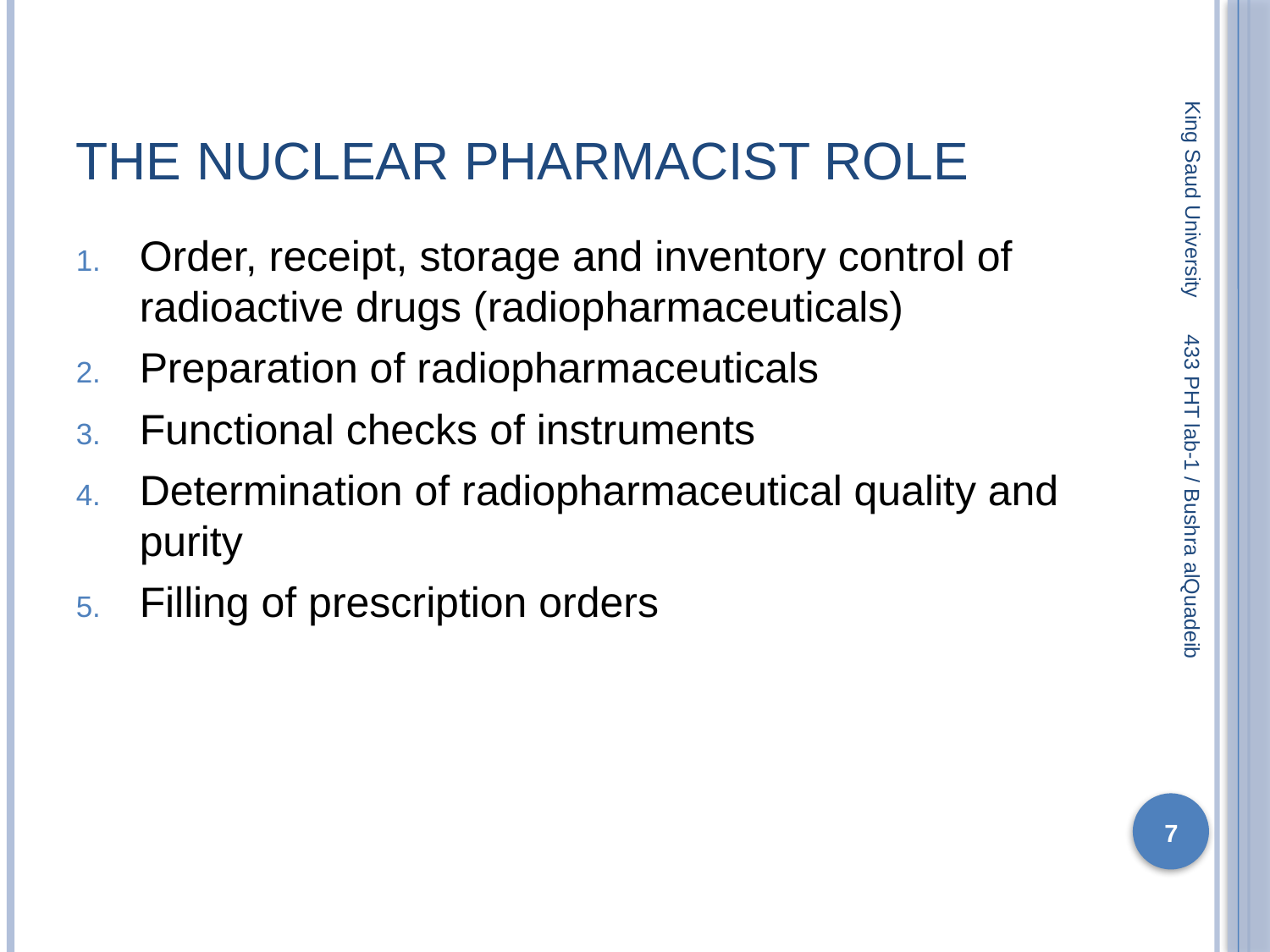

# The Nuclear Pharmacist Role
King Saud University
Order, receipt, storage and inventory control of radioactive drugs (radiopharmaceuticals)
Preparation of radiopharmaceuticals
Functional checks of instruments
Determination of radiopharmaceutical quality and purity
Filling of prescription orders
433 PHT lab-1 / Bushra alQuadeib
7